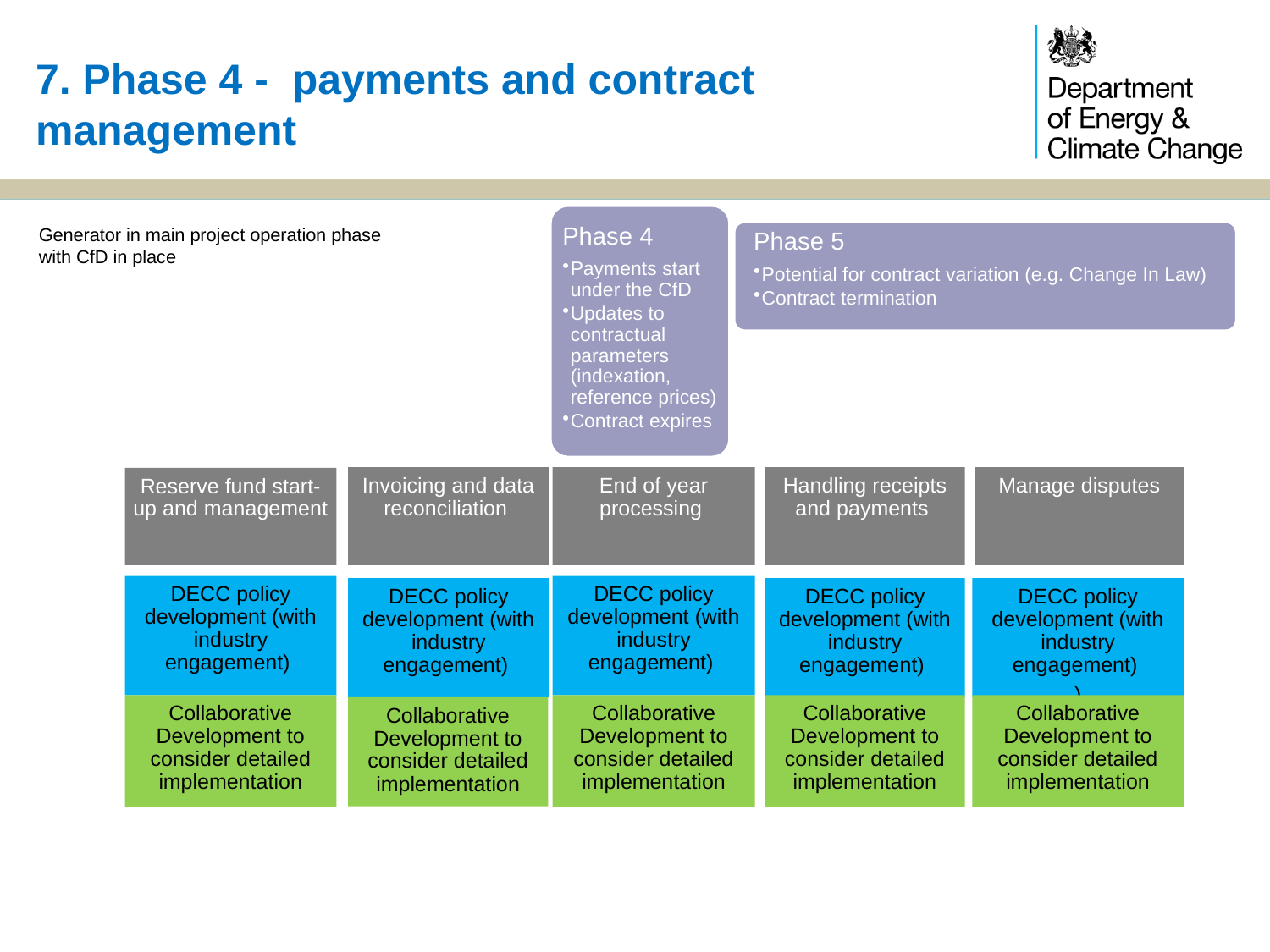

7. Phase 4 -  payments and contract management

Phase 4
Payments start under the CfD
Updates to contractual parameters (indexation, reference prices)
Contract expires
Generator in main project operation phase with CfD in place

Phase 5
Potential for contract variation (e.g. Change In Law)
Contract termination
Handling receipts and payments

Manage disputes
Invoicing and data reconciliation
End of year processing
Reserve fund start-up and management
DECC policy development (with industry engagement)
DECC policy development (with industry engagement)
DECC policy development (with industry engagement)
)
DECC policy development (with industry engagement)
DECC policy development (with industry engagement)
Collaborative Development to consider detailed implementation
Collaborative Development to consider detailed implementation
Collaborative Development to consider detailed implementation
Collaborative Development to consider detailed implementation
Collaborative Development to consider detailed implementation